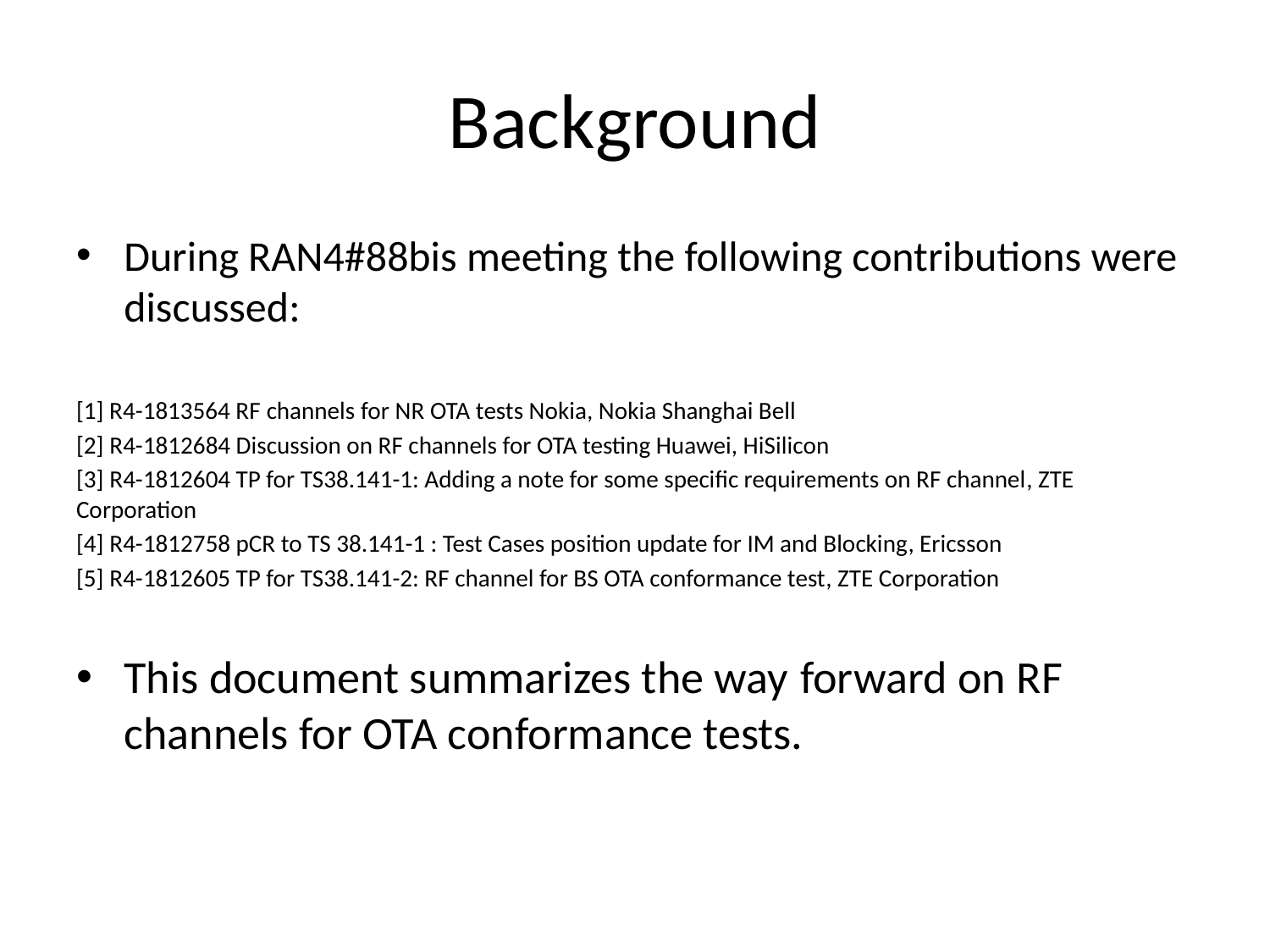

# Background
During RAN4#88bis meeting the following contributions were discussed:

[1] R4-1813564 RF channels for NR OTA tests Nokia, Nokia Shanghai Bell
[2] R4-1812684 Discussion on RF channels for OTA testing Huawei, HiSilicon
[3] R4-1812604 TP for TS38.141-1: Adding a note for some specific requirements on RF channel, ZTE Corporation
[4] R4-1812758 pCR to TS 38.141-1 : Test Cases position update for IM and Blocking, Ericsson
[5] R4-1812605 TP for TS38.141-2: RF channel for BS OTA conformance test, ZTE Corporation

This document summarizes the way forward on RF channels for OTA conformance tests.